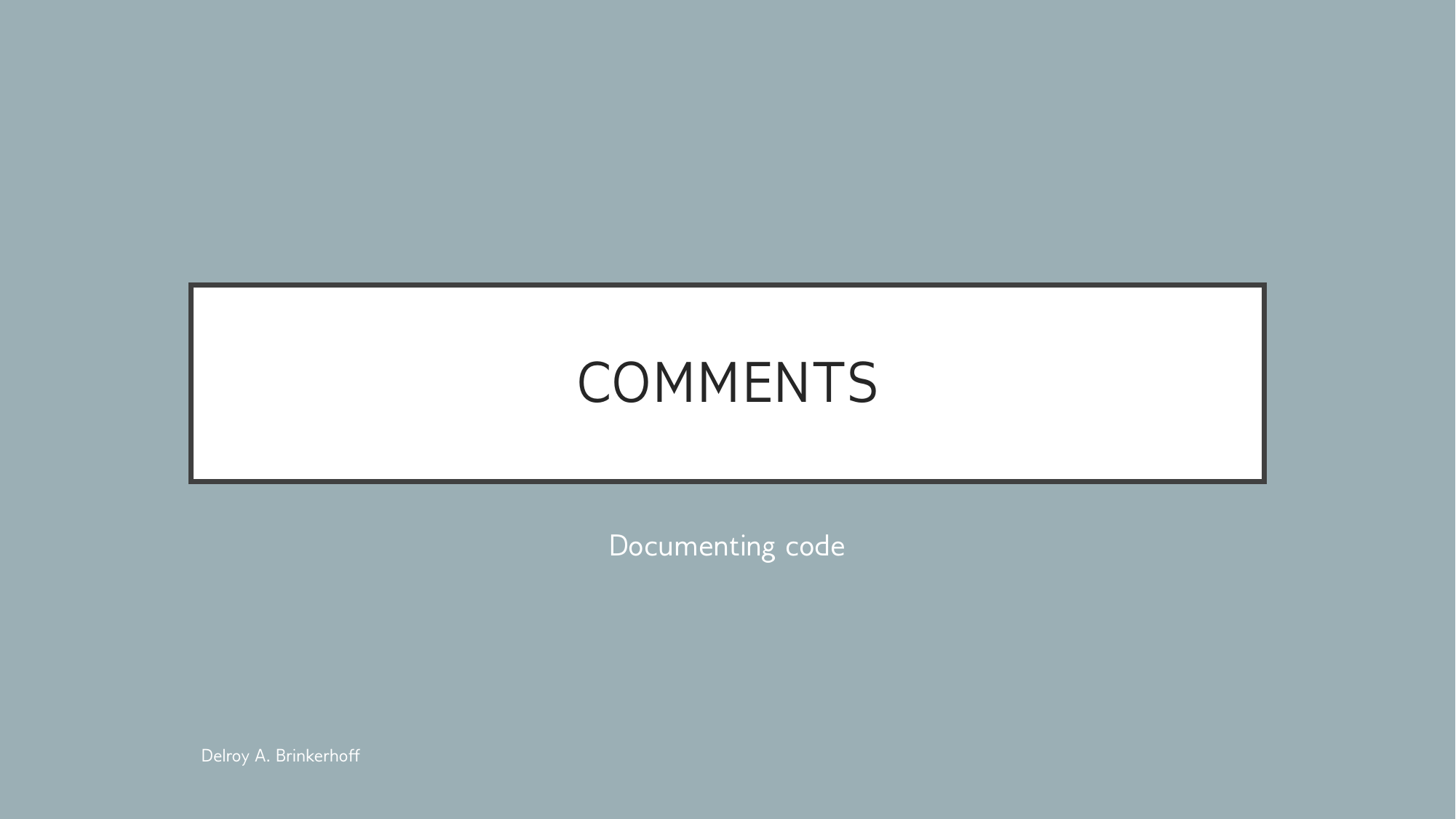

# Comments
Documenting code
Delroy A. Brinkerhoff